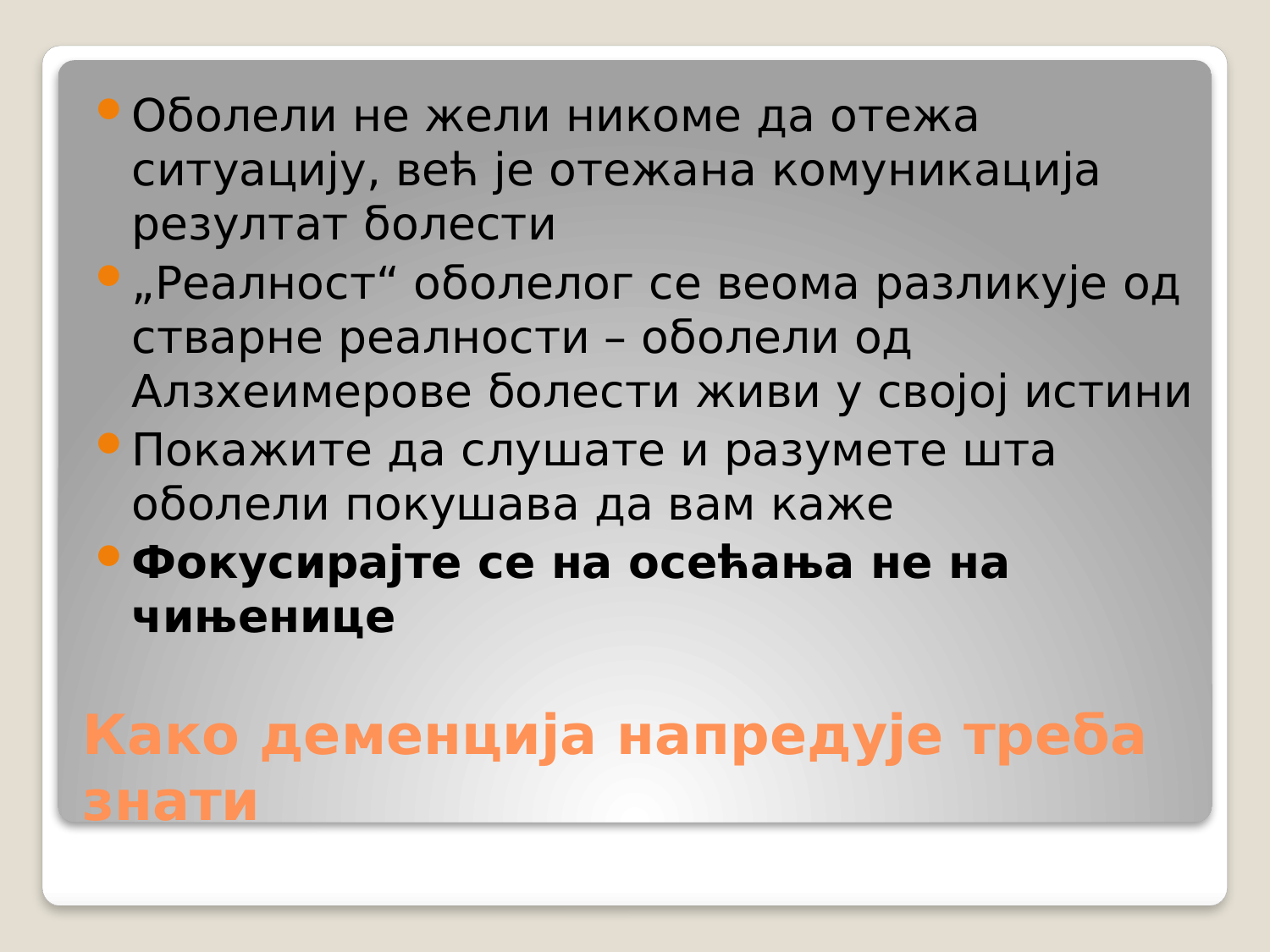

Оболели не жели никоме да отежа ситуацију, већ је отежана комуникација резултат болести
„Реалност“ оболелог се веома разликује од стварне реалности – оболели од Алзхеимерове болести живи у својој истини
Покажите да слушате и разумете шта оболели покушава да вам каже
Фокусирајте се на осећања не на чињенице

# Како деменција напредује треба знати